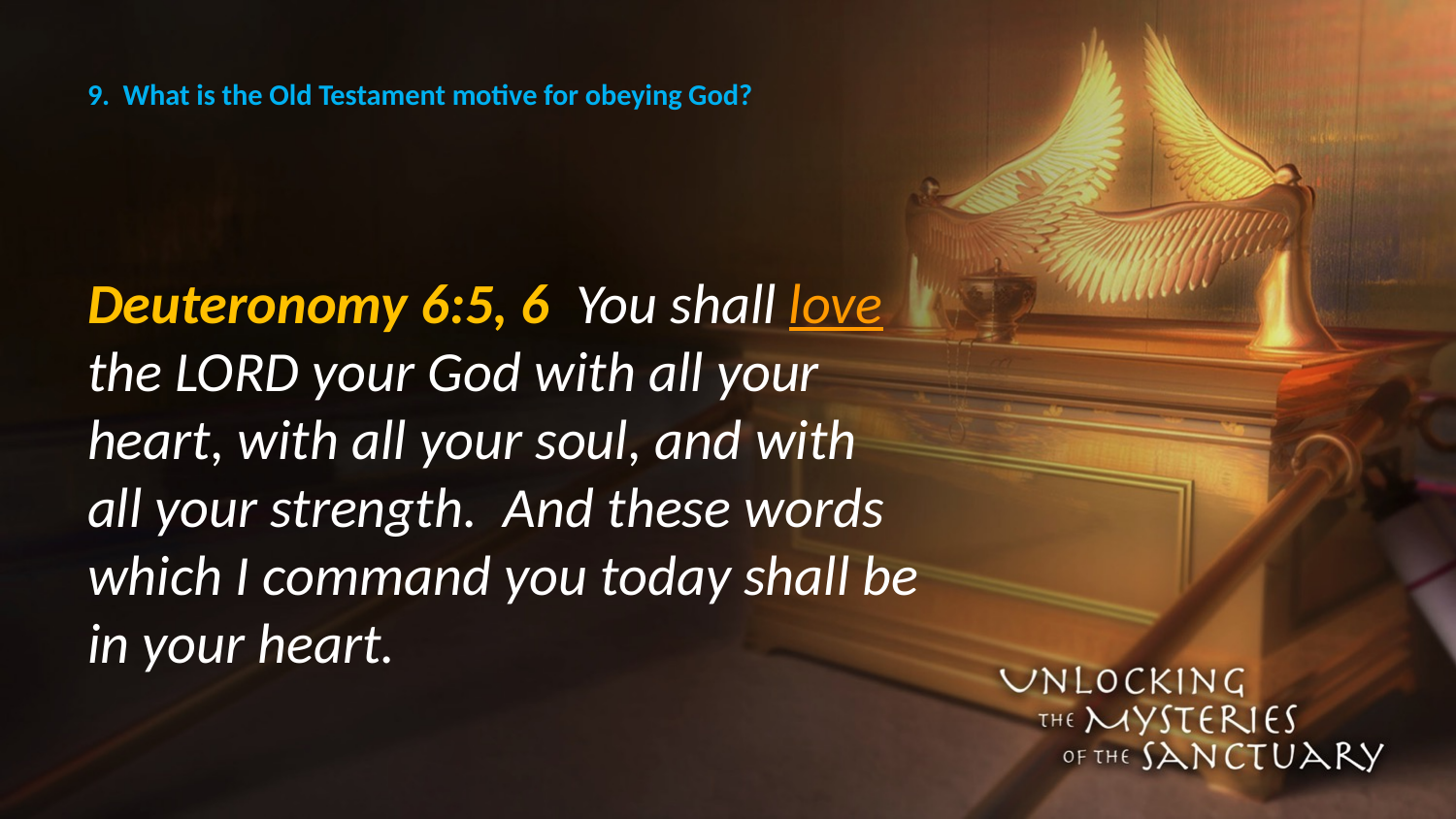

# 9.  What is the Old Testament motive for obeying God?

Deuteronomy 6:5, 6  You shall love the LORD your God with all your heart, with all your soul, and with all your strength.  And these words which I command you today shall be in your heart.